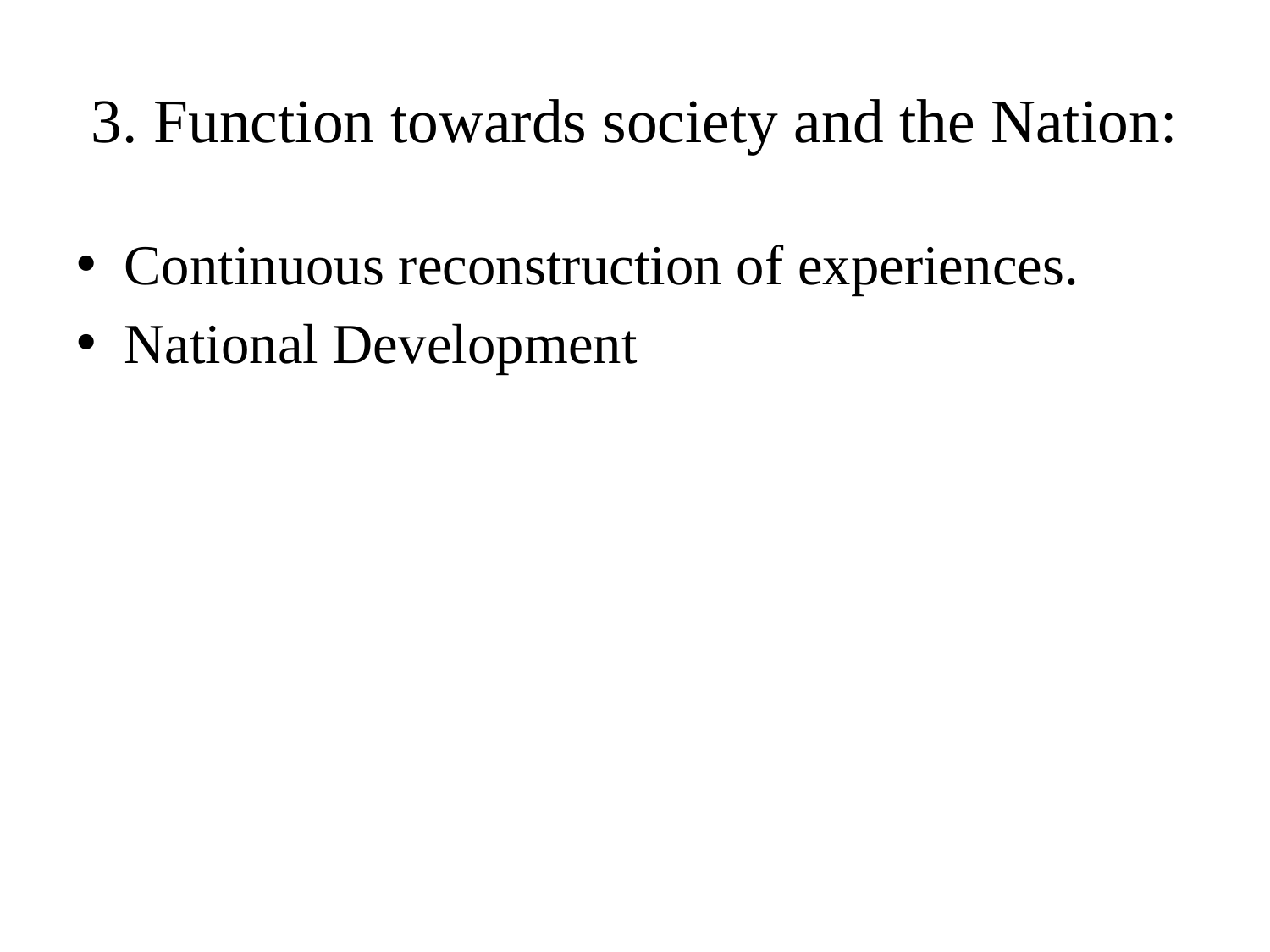

# 3. Function towards society and the Nation:
Continuous reconstruction of experiences.
National Development